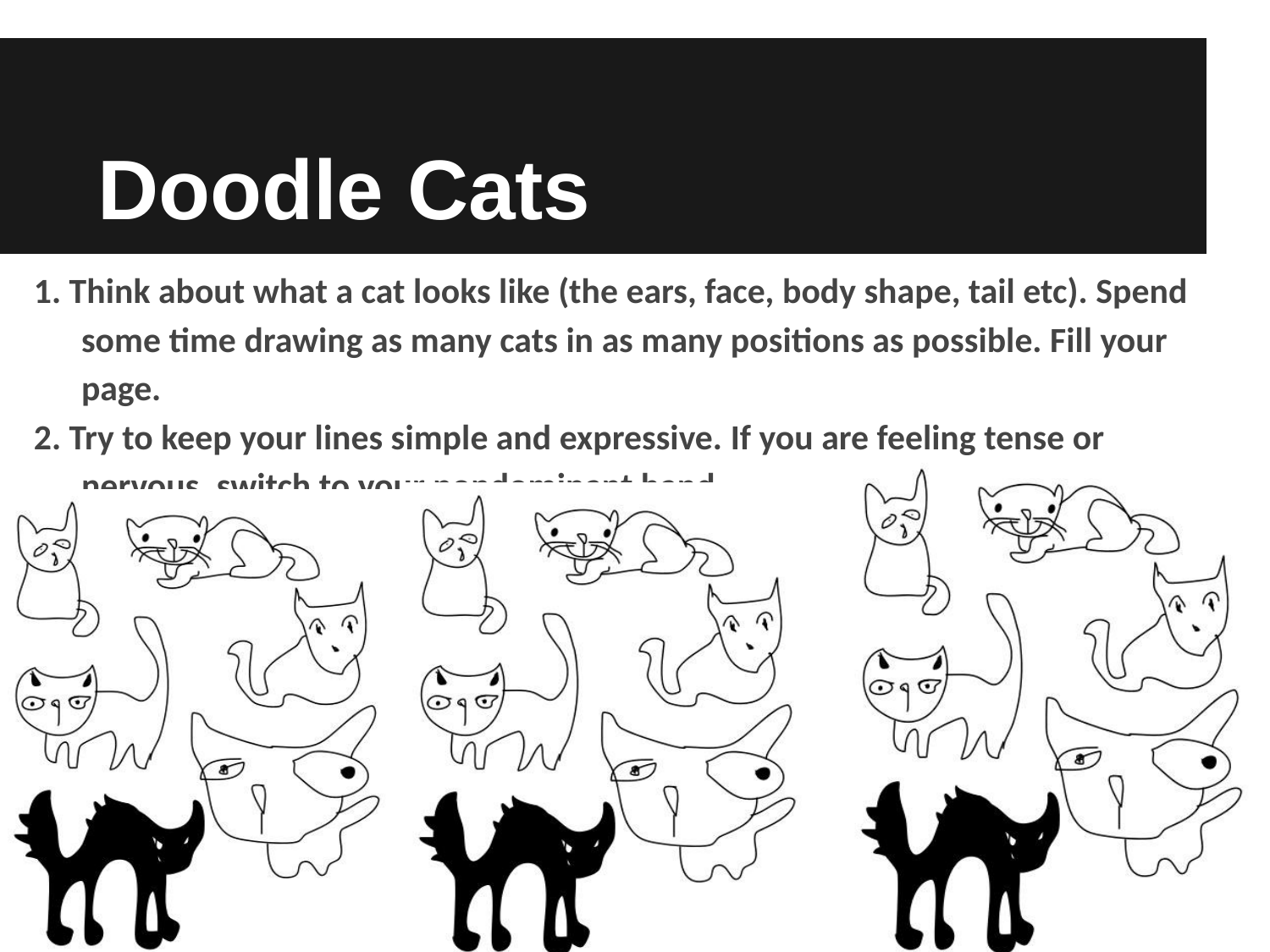

# Doodle Cats
1. Think about what a cat looks like (the ears, face, body shape, tail etc). Spend some time drawing as many cats in as many positions as possible. Fill your page.
2. Try to keep your lines simple and expressive. If you are feeling tense or nervous, switch to your nondominant hand.